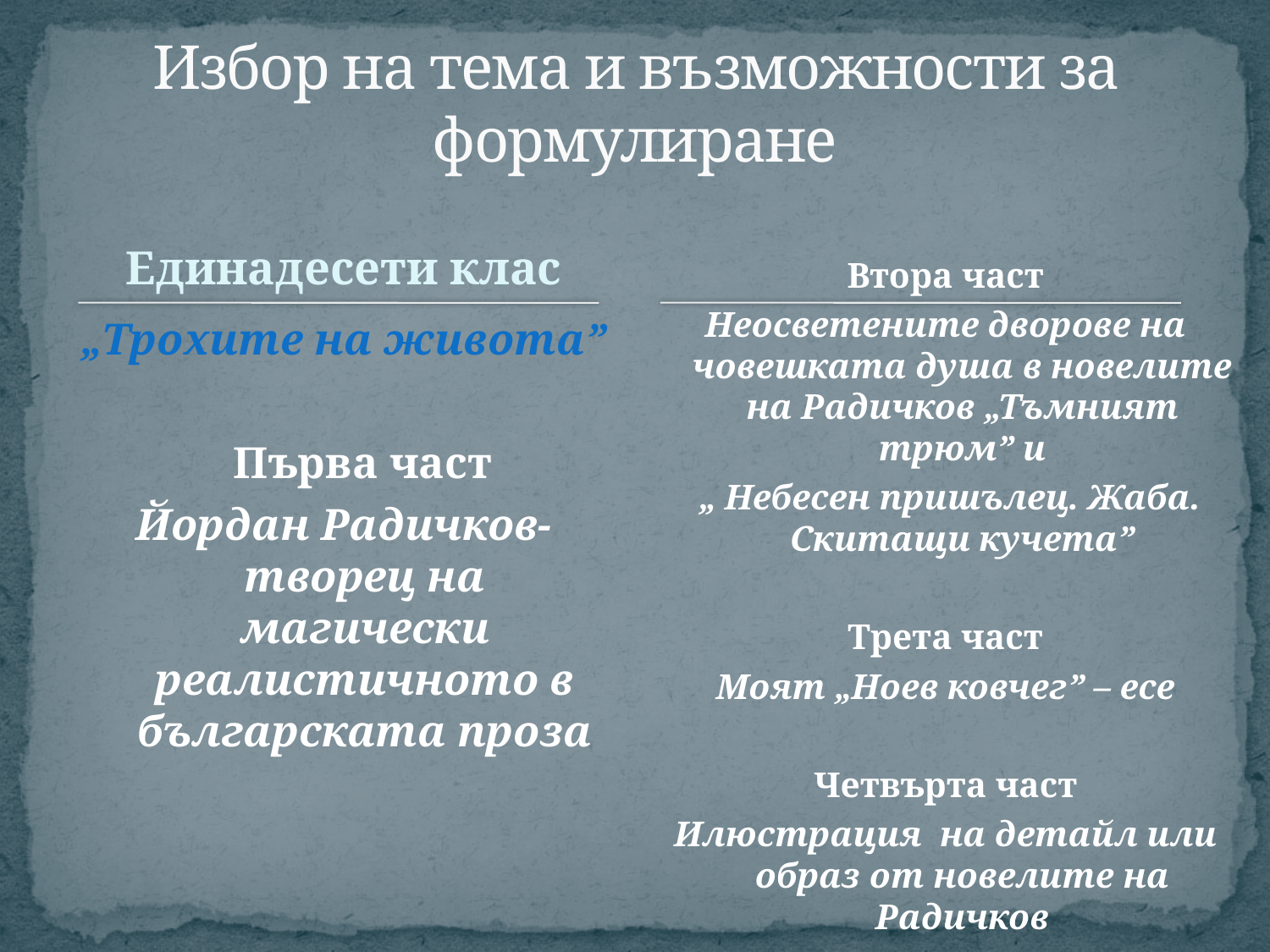

# Избор на тема и възможности за формулиране
Единадесети клас
Втора част
Неосветените дворове на човешката душа в новелите на Радичков „Тъмният трюм” и
 „ Небесен пришълец. Жаба. Скитащи кучета”

Трета част
Моят „Ноев ковчег” – есе

Четвърта част
Илюстрация  на детайл или образ от новелите на Радичков
                 Учител:  Диана Стоева

„Трохите на живота”

              Първа част
Йордан Радичков- творец на магически реалистичното в българската проза